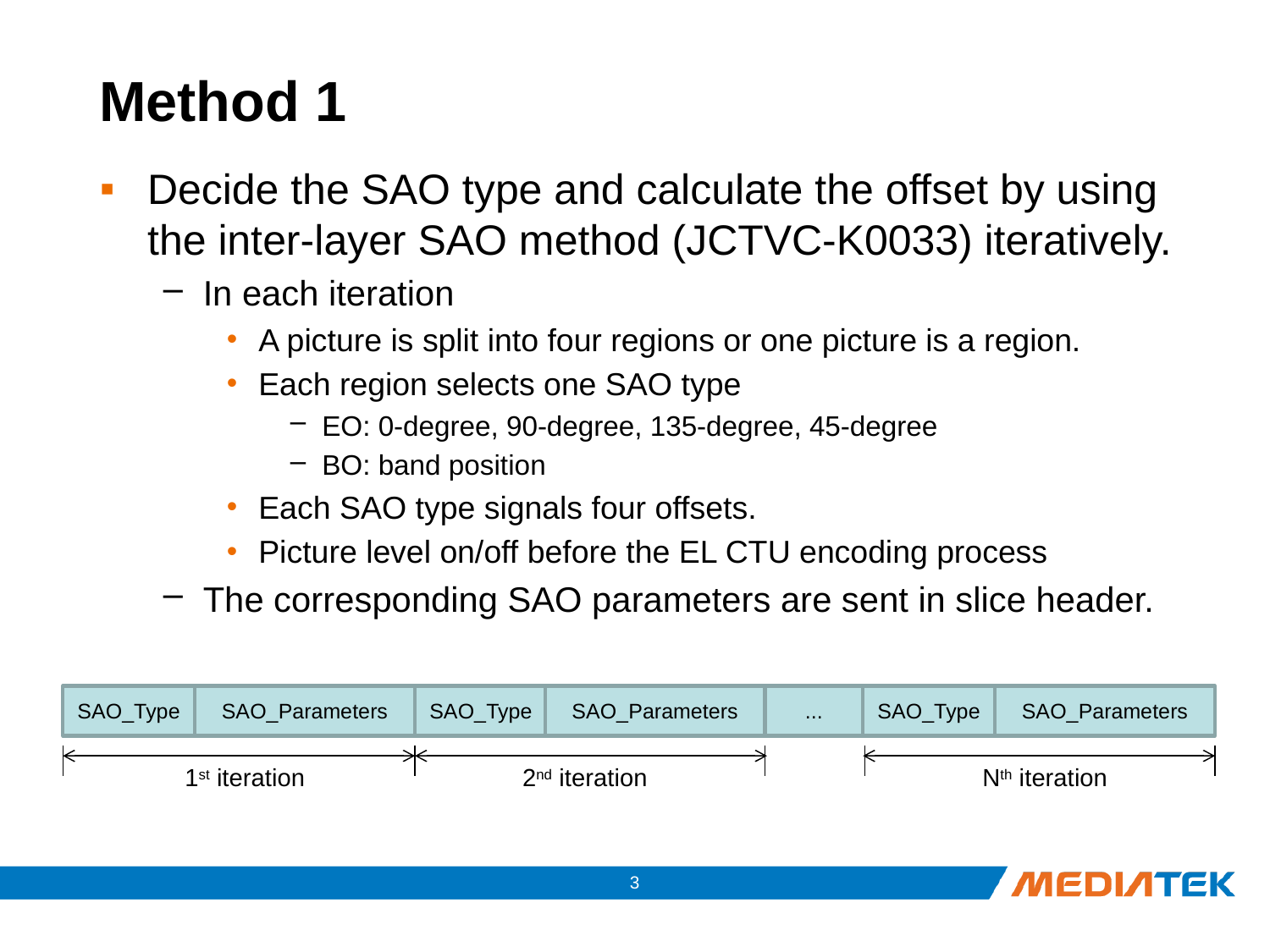

# Method 1
Decide the SAO type and calculate the offset by using the inter-layer SAO method (JCTVC-K0033) iteratively.
In each iteration
A picture is split into four regions or one picture is a region.
Each region selects one SAO type
EO: 0-degree, 90-degree, 135-degree, 45-degree
BO: band position
Each SAO type signals four offsets.
Picture level on/off before the EL CTU encoding process
The corresponding SAO parameters are sent in slice header.
SAO_Type
SAO_Parameters
SAO_Type
SAO_Parameters
...
SAO_Type
SAO_Parameters
1st iteration
2nd iteration
Nth iteration
3